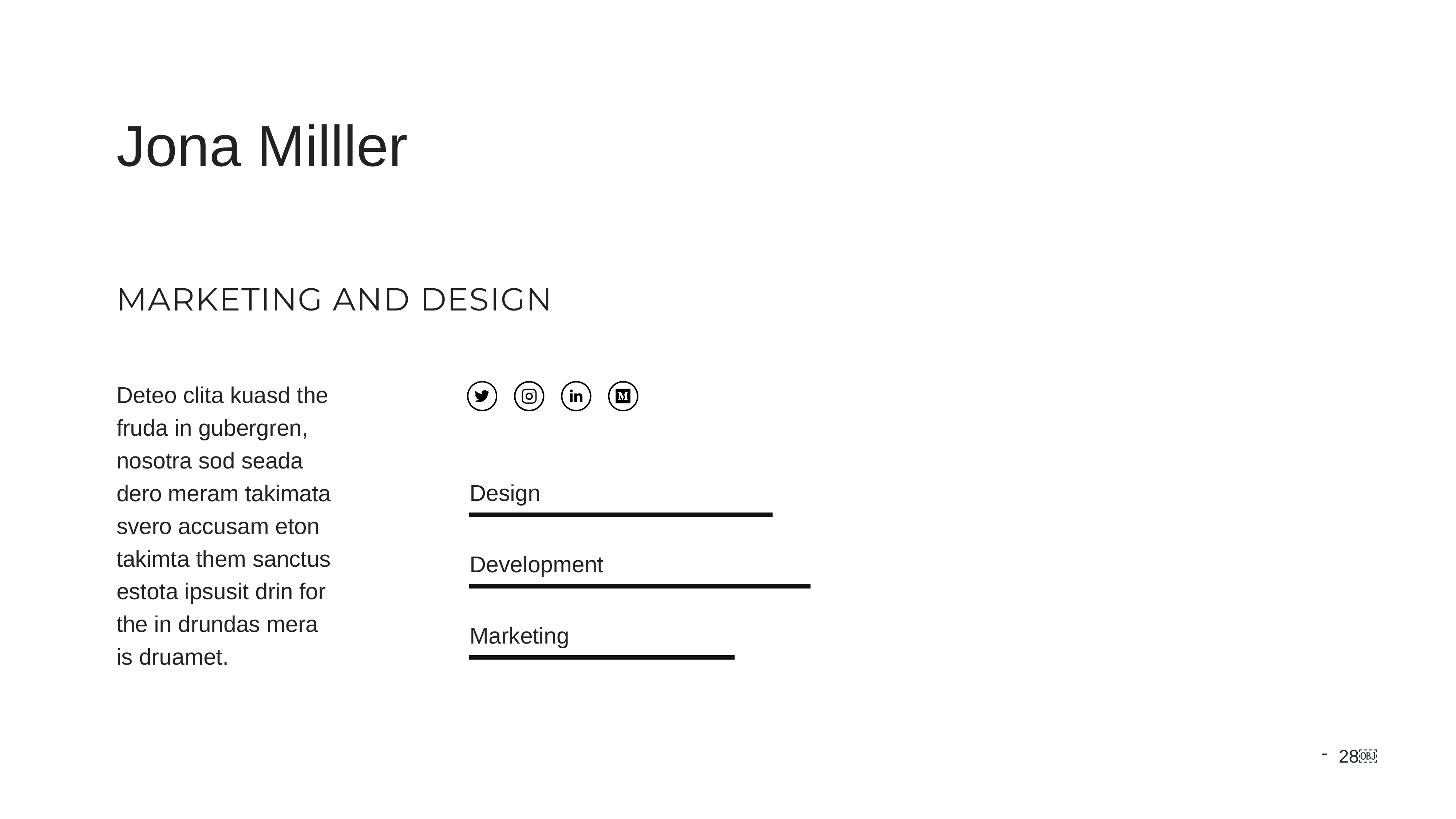

Jona Milller

Marketing and Design
Deteo clita kuasd the fruda in gubergren, nosotra sod seada dero meram takimata svero accusam eton takimta them sanctus estota ipsusit drin for the in drundas mera is druamet.

Design

Development

Marketing